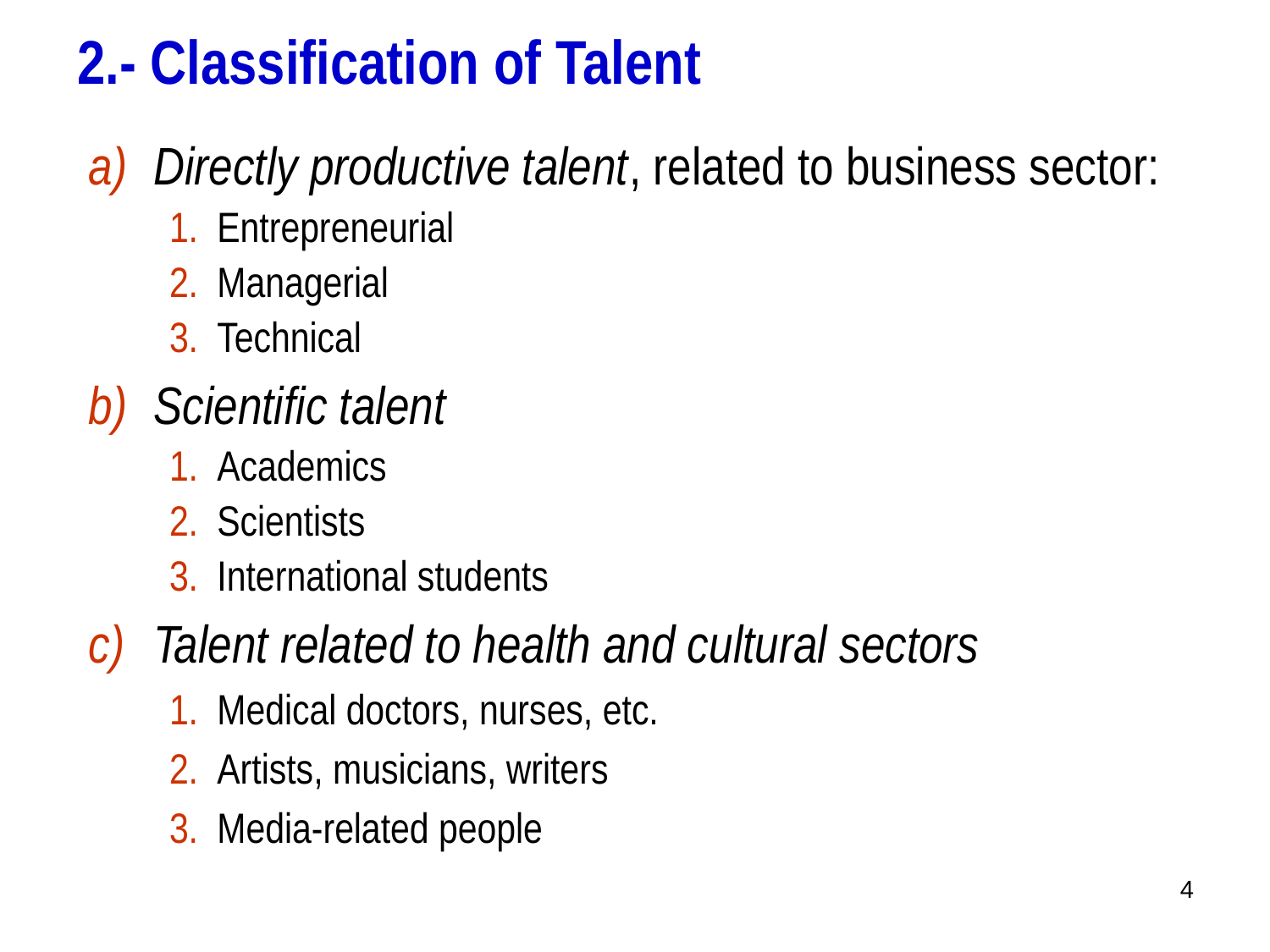

2.- Classification of Talent

Directly productive talent, related to business sector:
Entrepreneurial
Managerial
Technical
Scientific talent
Academics
Scientists
International students
Talent related to health and cultural sectors
Medical doctors, nurses, etc.
Artists, musicians, writers
Media-related people

4